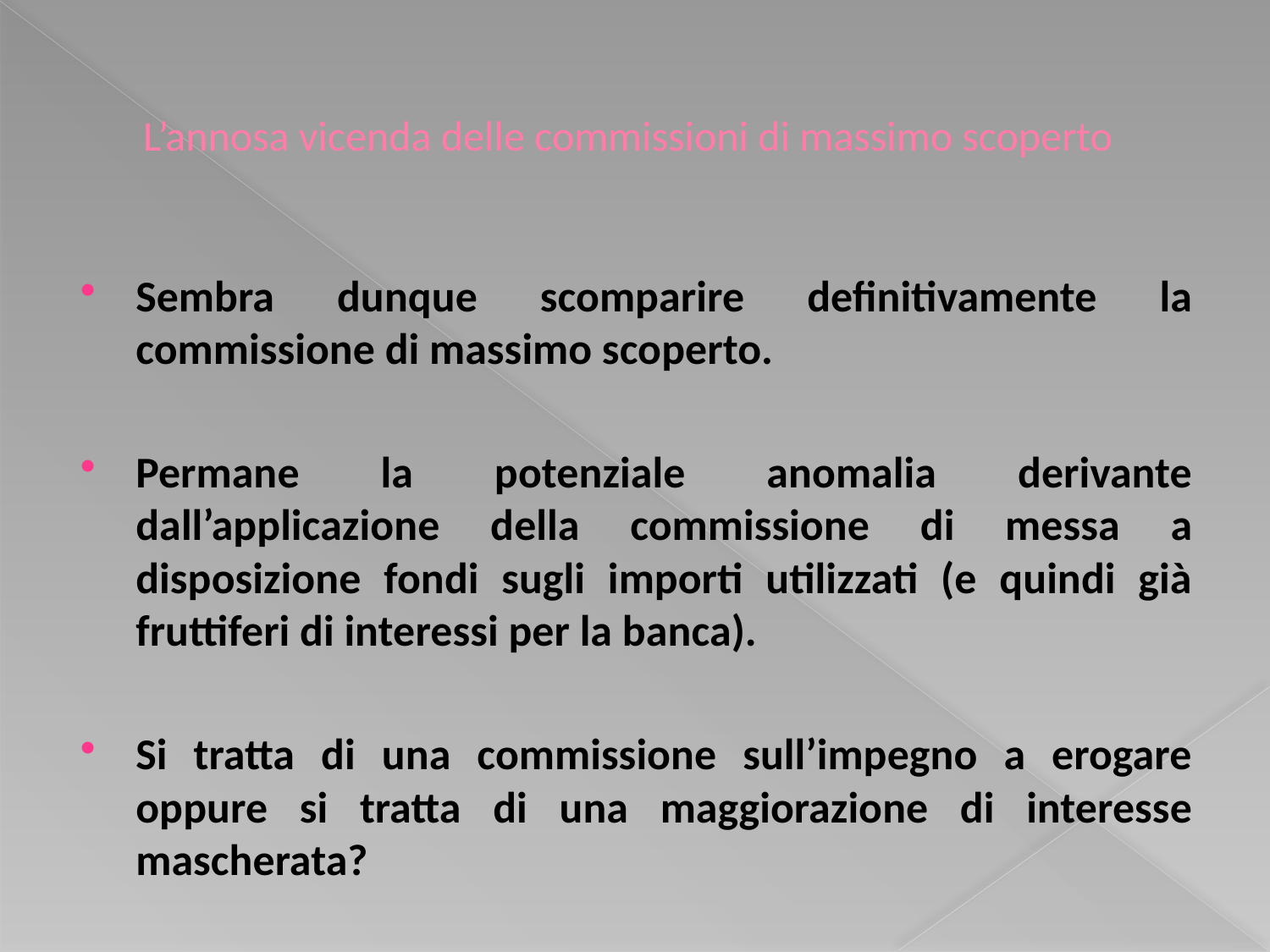

# L’annosa vicenda delle commissioni di massimo scoperto
Sembra dunque scomparire definitivamente la commissione di massimo scoperto.

Permane la potenziale anomalia derivante dall’applicazione della commissione di messa a disposizione fondi sugli importi utilizzati (e quindi già fruttiferi di interessi per la banca).

Si tratta di una commissione sull’impegno a erogare oppure si tratta di una maggiorazione di interesse mascherata?